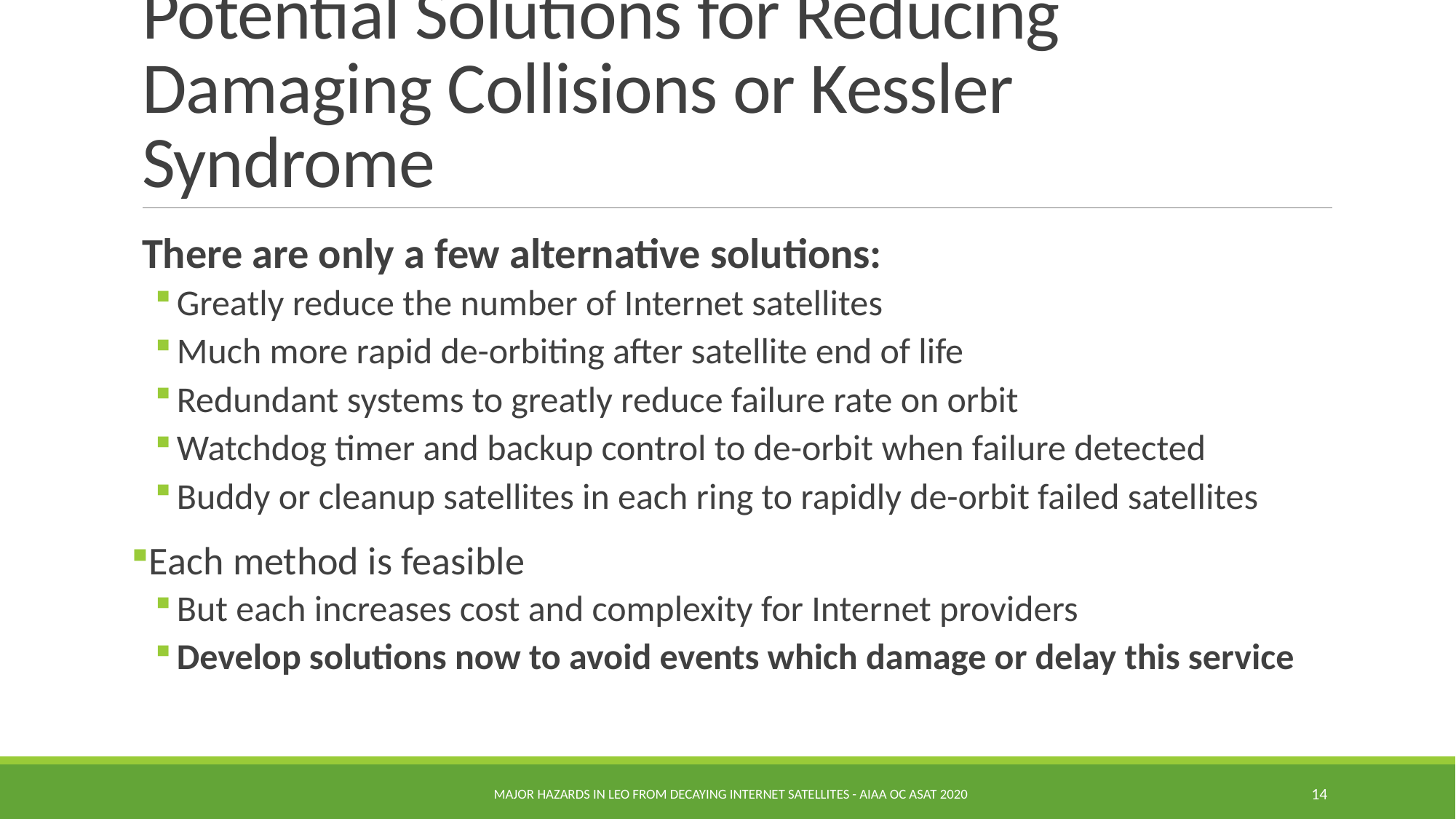

# Potential Solutions for Reducing Damaging Collisions or Kessler Syndrome
There are only a few alternative solutions:
Greatly reduce the number of Internet satellites
Much more rapid de-orbiting after satellite end of life
Redundant systems to greatly reduce failure rate on orbit
Watchdog timer and backup control to de-orbit when failure detected
Buddy or cleanup satellites in each ring to rapidly de-orbit failed satellites
Each method is feasible
But each increases cost and complexity for Internet providers
Develop solutions now to avoid events which damage or delay this service

Major Hazards in LEO from Decaying Internet Satellites - AIAA OC ASAT 2020
14